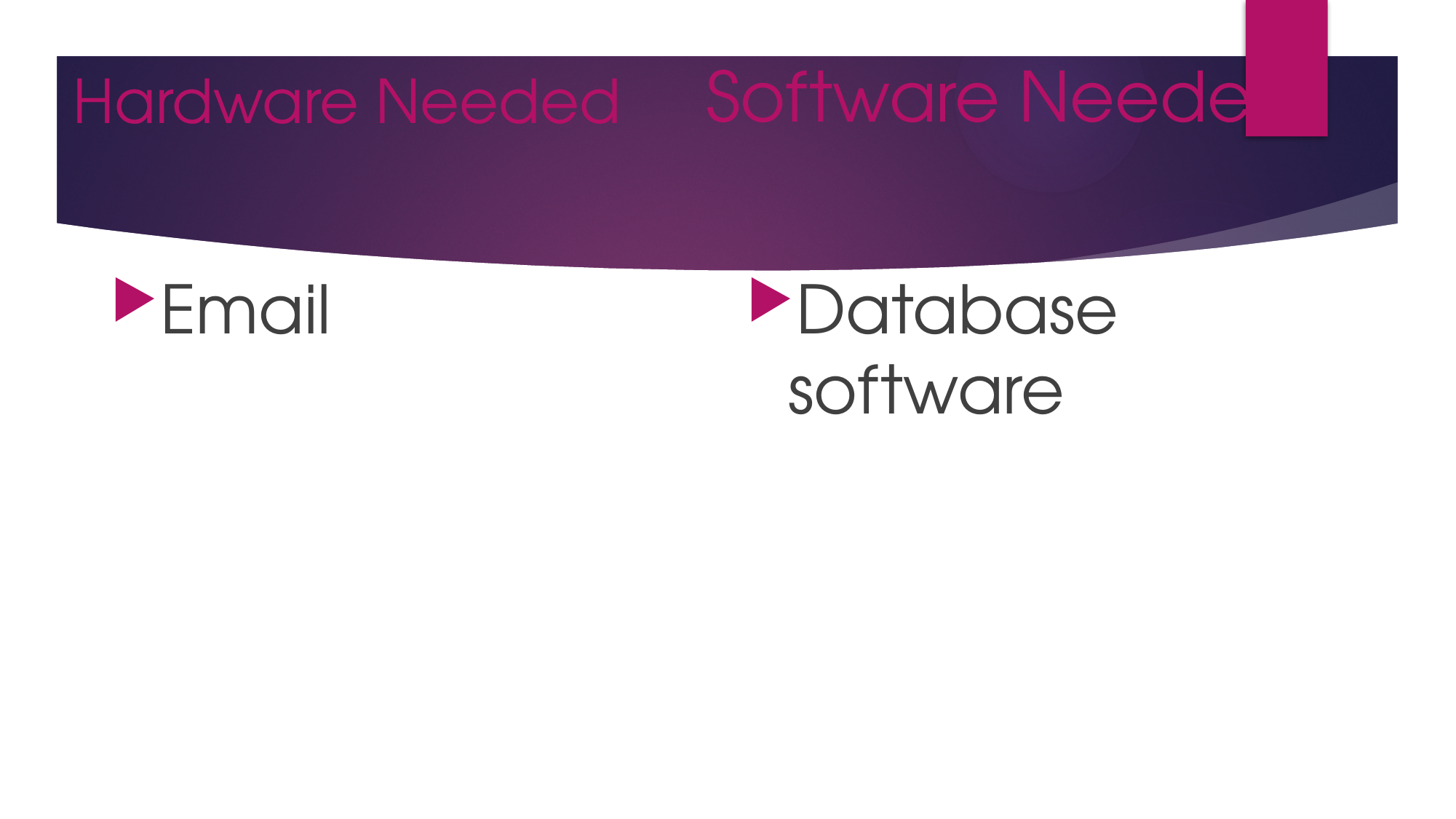

Hardware Needed
Software Needed
Email
Database software